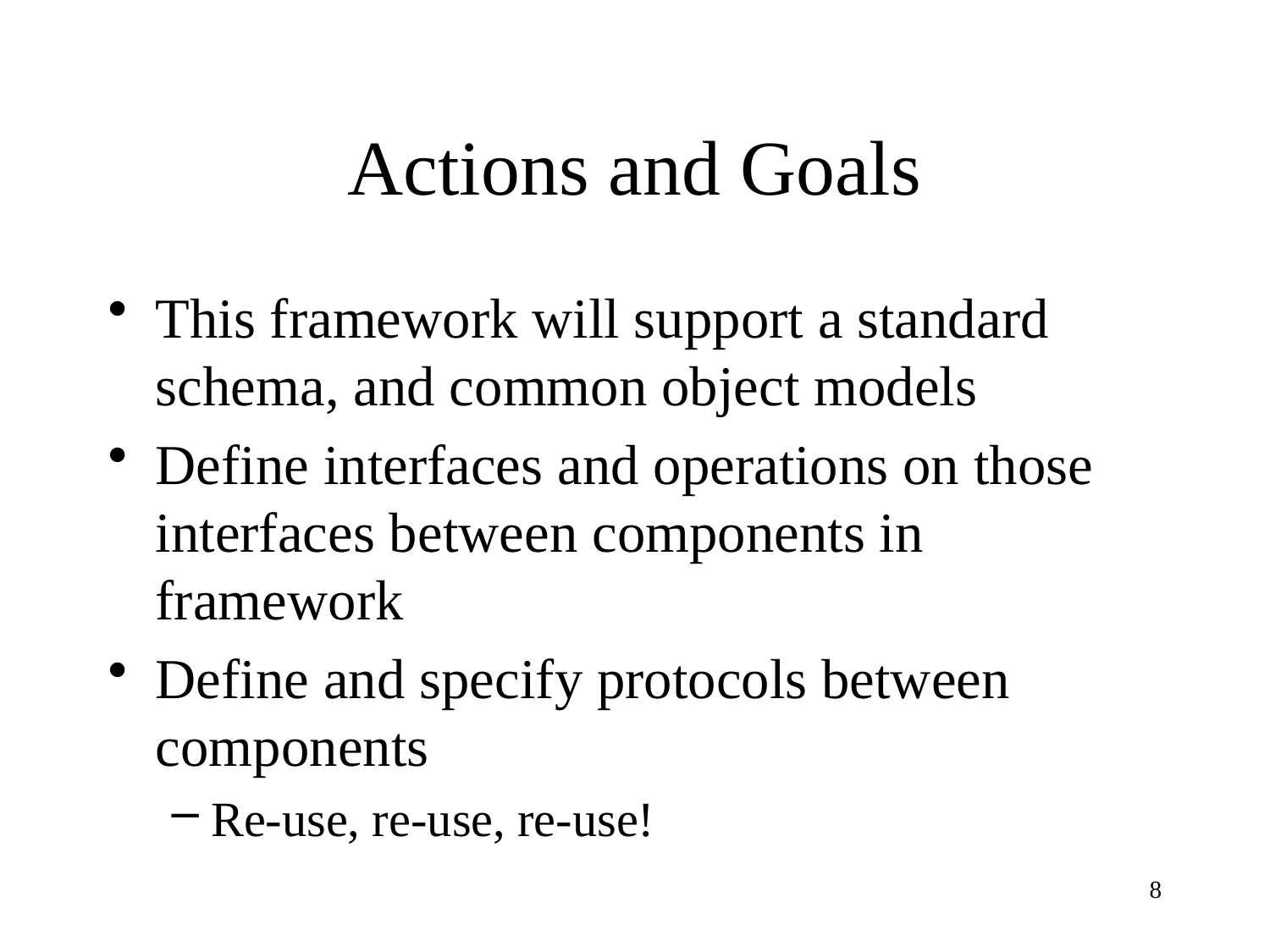

# Actions and Goals
This framework will support a standard schema, and common object models
Define interfaces and operations on those interfaces between components in framework
Define and specify protocols between components
Re-use, re-use, re-use!
8